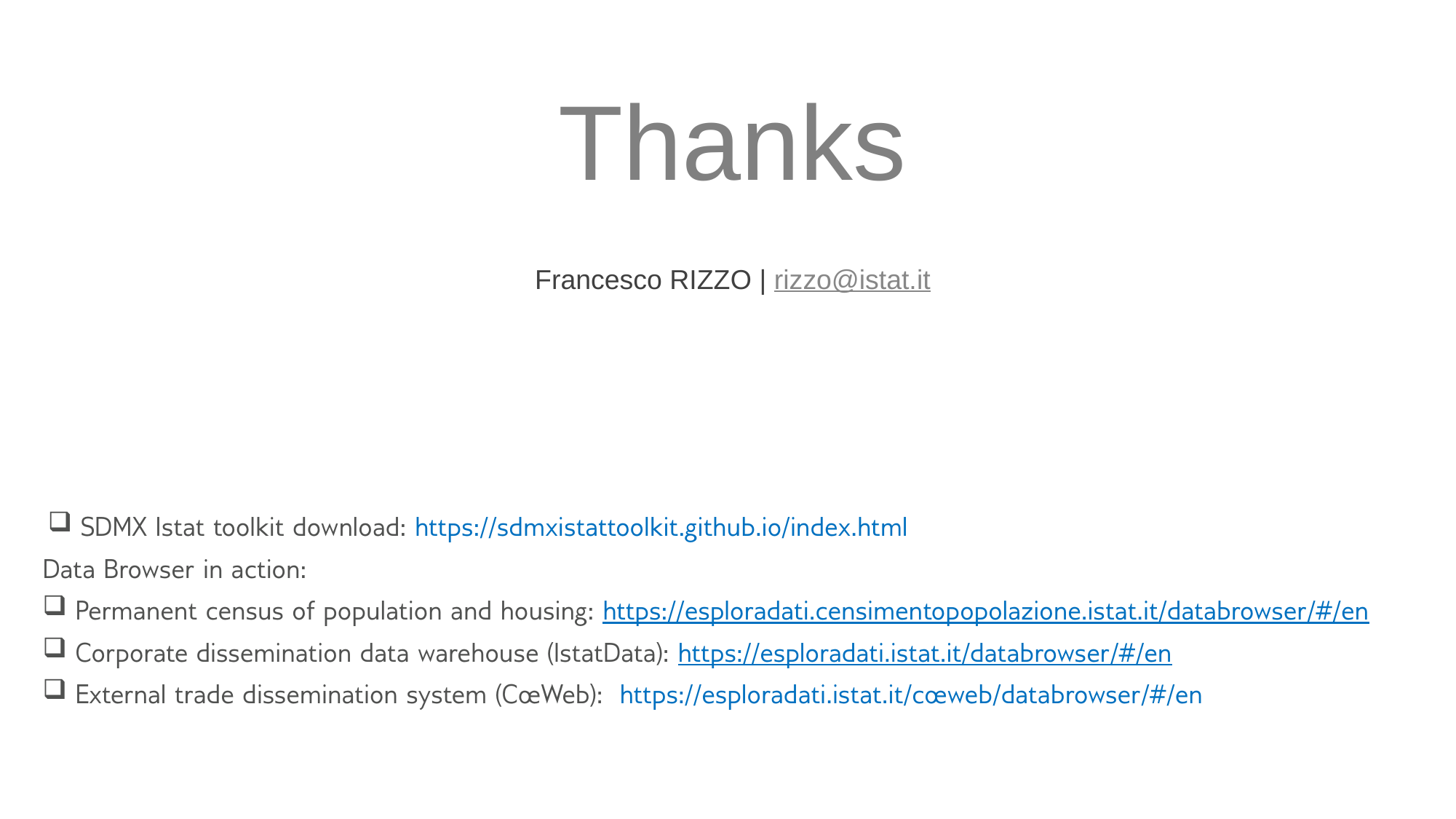

# Thanks
Francesco RIZZO | rizzo@istat.it
 SDMX Istat toolkit download: https://sdmxistattoolkit.github.io/index.html
Data Browser in action:
 Permanent census of population and housing: https://esploradati.censimentopopolazione.istat.it/databrowser/#/en
 Corporate dissemination data warehouse (IstatData): https://esploradati.istat.it/databrowser/#/en
 External trade dissemination system (CoeWeb):  https://esploradati.istat.it/coeweb/databrowser/#/en